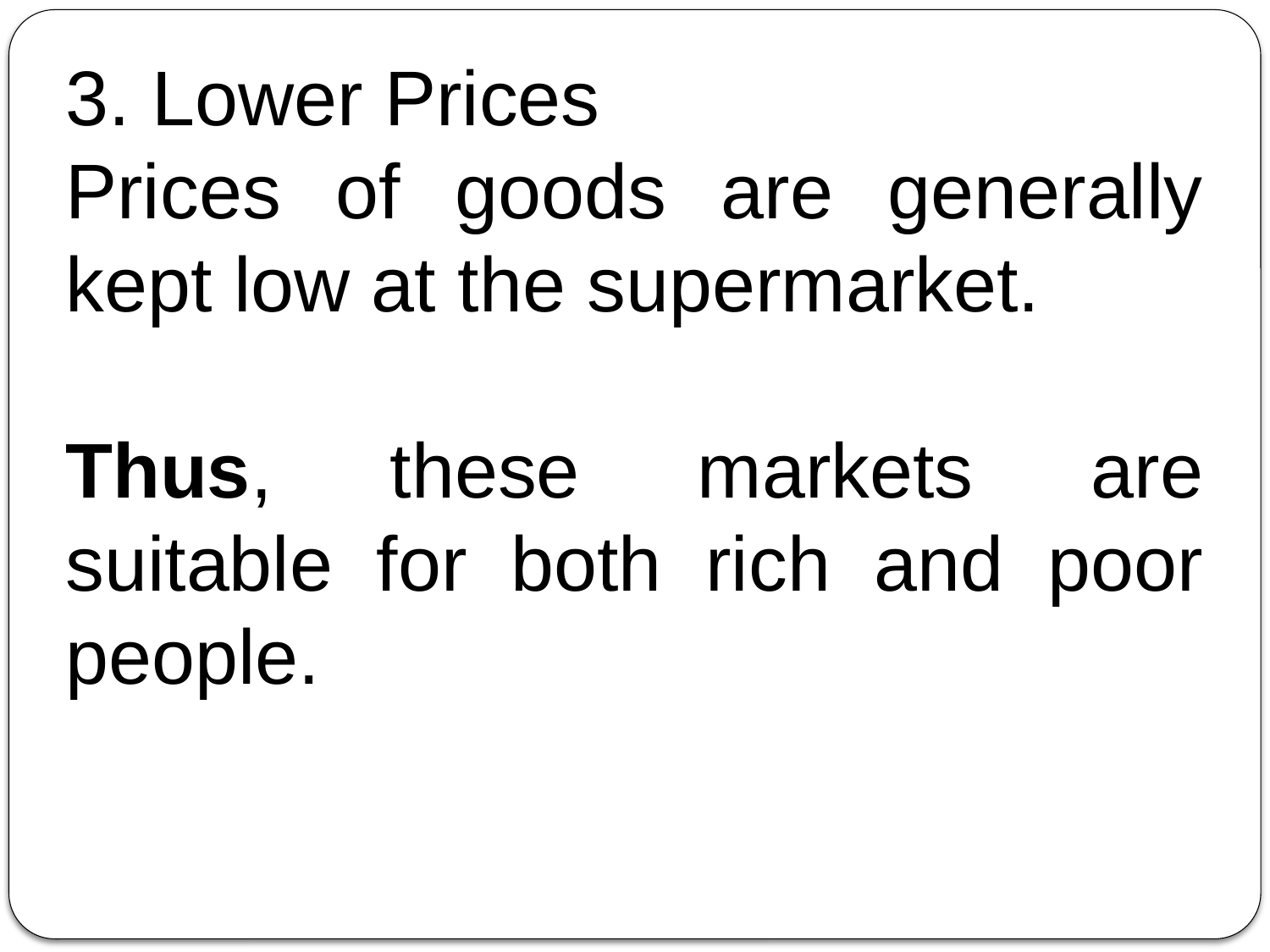

3. Lower Prices
Prices of goods are generally kept low at the supermarket.

Thus, these markets are suitable for both rich and poor people.